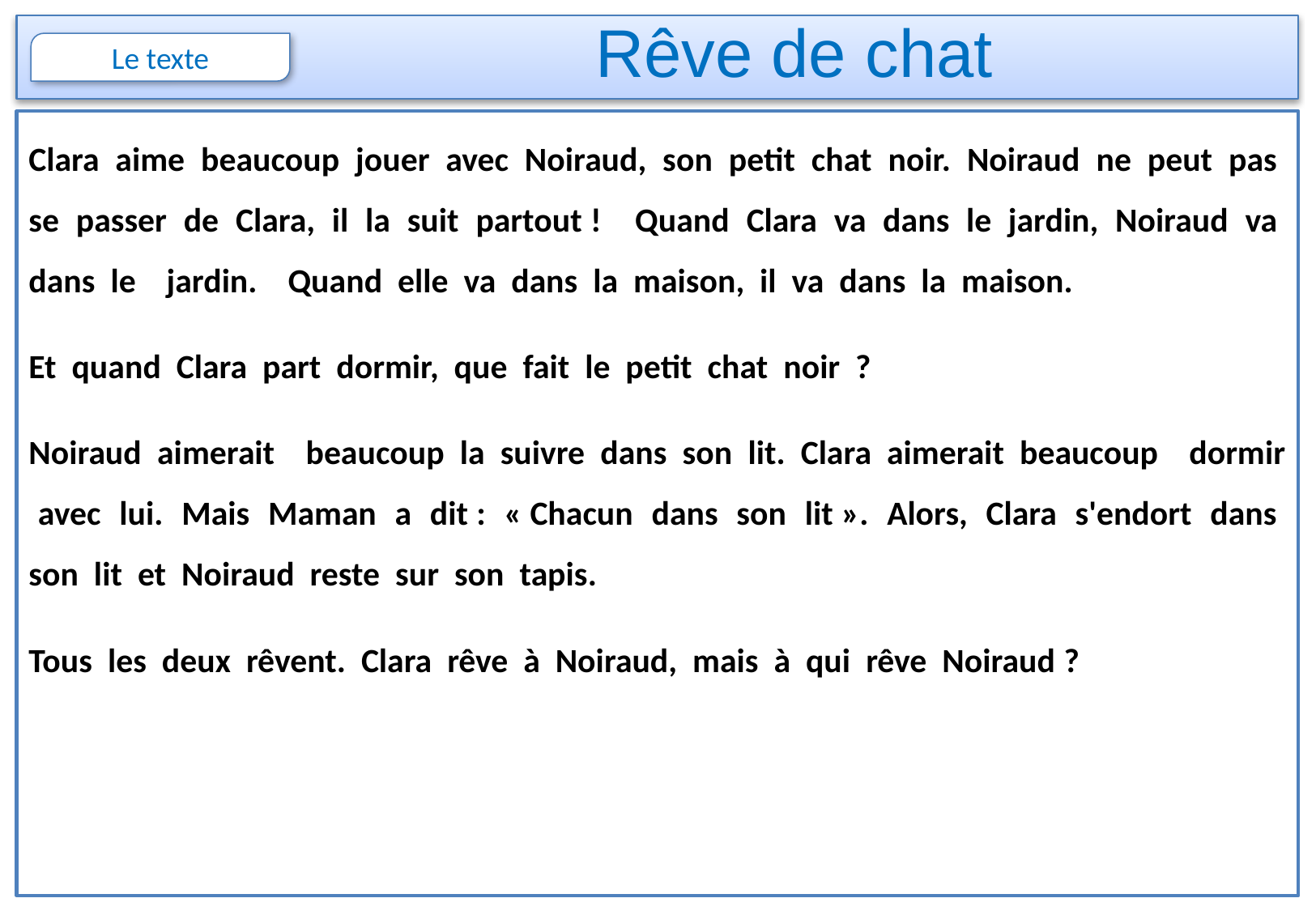

# Rêve de chat
Clara  aime  beaucoup  jouer  avec  Noiraud,  son  petit  chat  noir.  Noiraud  ne  peut  pas  se  passer  de  Clara,  il  la  suit  partout !    Quand  Clara  va  dans  le  jardin,  Noiraud  va  dans  le    jardin.    Quand  elle  va  dans  la  maison,  il  va  dans  la  maison.
Et  quand  Clara  part  dormir,  que  fait  le  petit  chat  noir  ?
Noiraud  aimerait    beaucoup  la  suivre  dans  son  lit.  Clara  aimerait  beaucoup    dormir  avec  lui.  Mais  Maman  a  dit :  « Chacun  dans  son  lit ».  Alors,  Clara  s'endort  dans  son  lit  et  Noiraud  reste  sur  son  tapis.
Tous  les  deux  rêvent.  Clara  rêve  à  Noiraud,  mais  à  qui  rêve  Noiraud ?